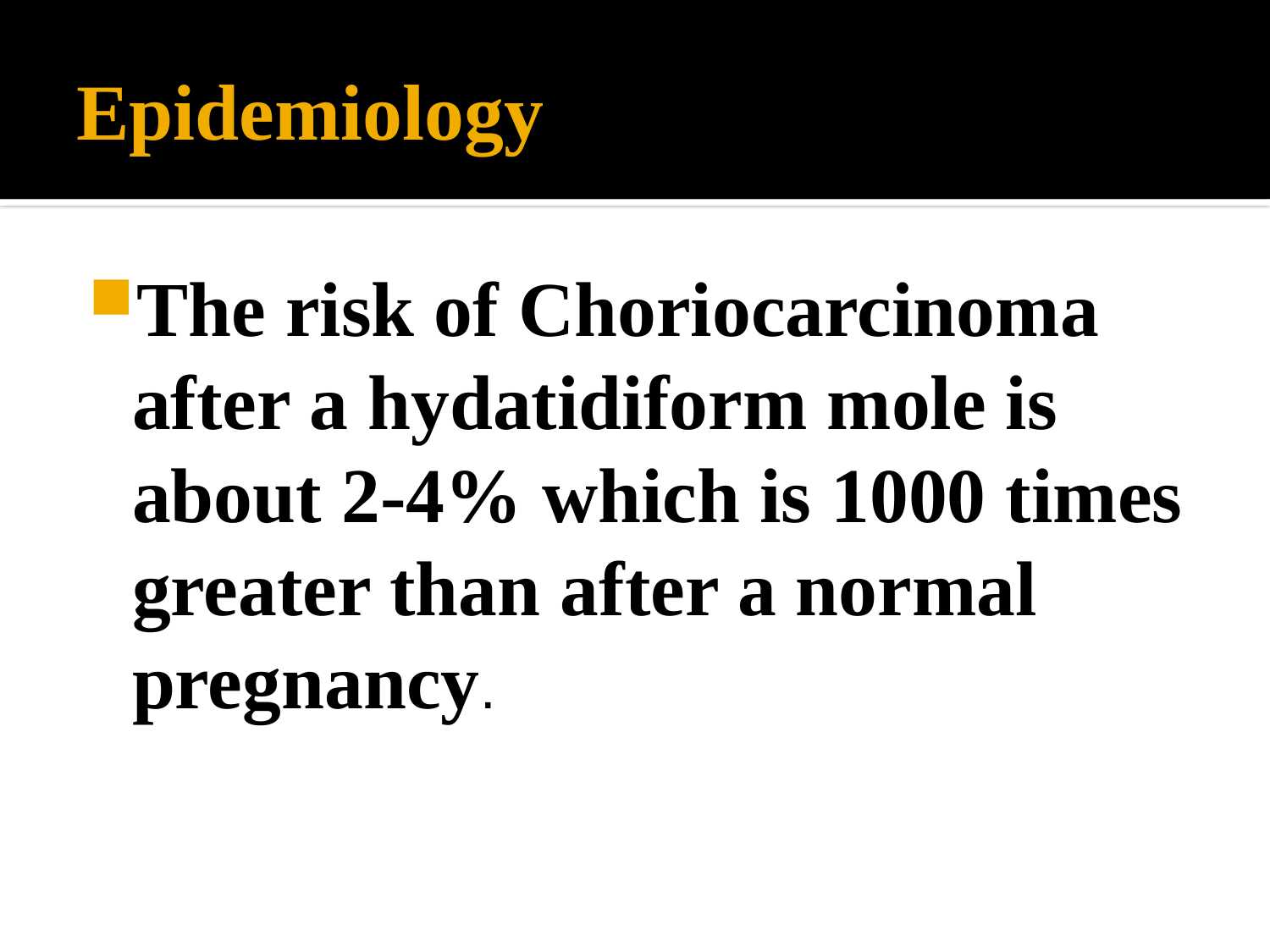

# Epidemiology
The risk of Choriocarcinoma after a hydatidiform mole is about 2-4% which is 1000 times greater than after a normal pregnancy.